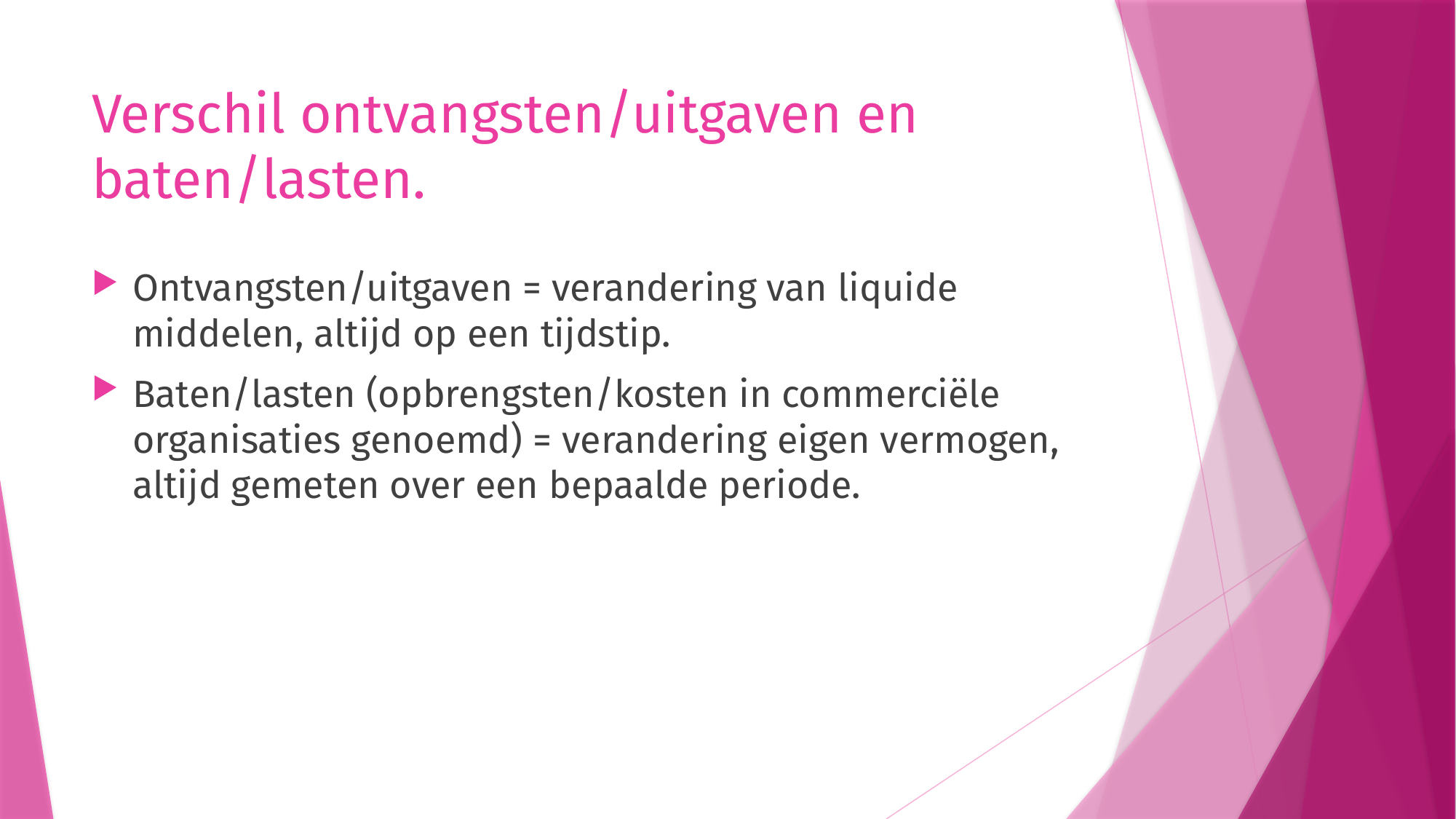

# Verschil ontvangsten/uitgaven en baten/lasten.
Ontvangsten/uitgaven = verandering van liquide middelen, altijd op een tijdstip.
Baten/lasten (opbrengsten/kosten in commerciële organisaties genoemd) = verandering eigen vermogen, altijd gemeten over een bepaalde periode.